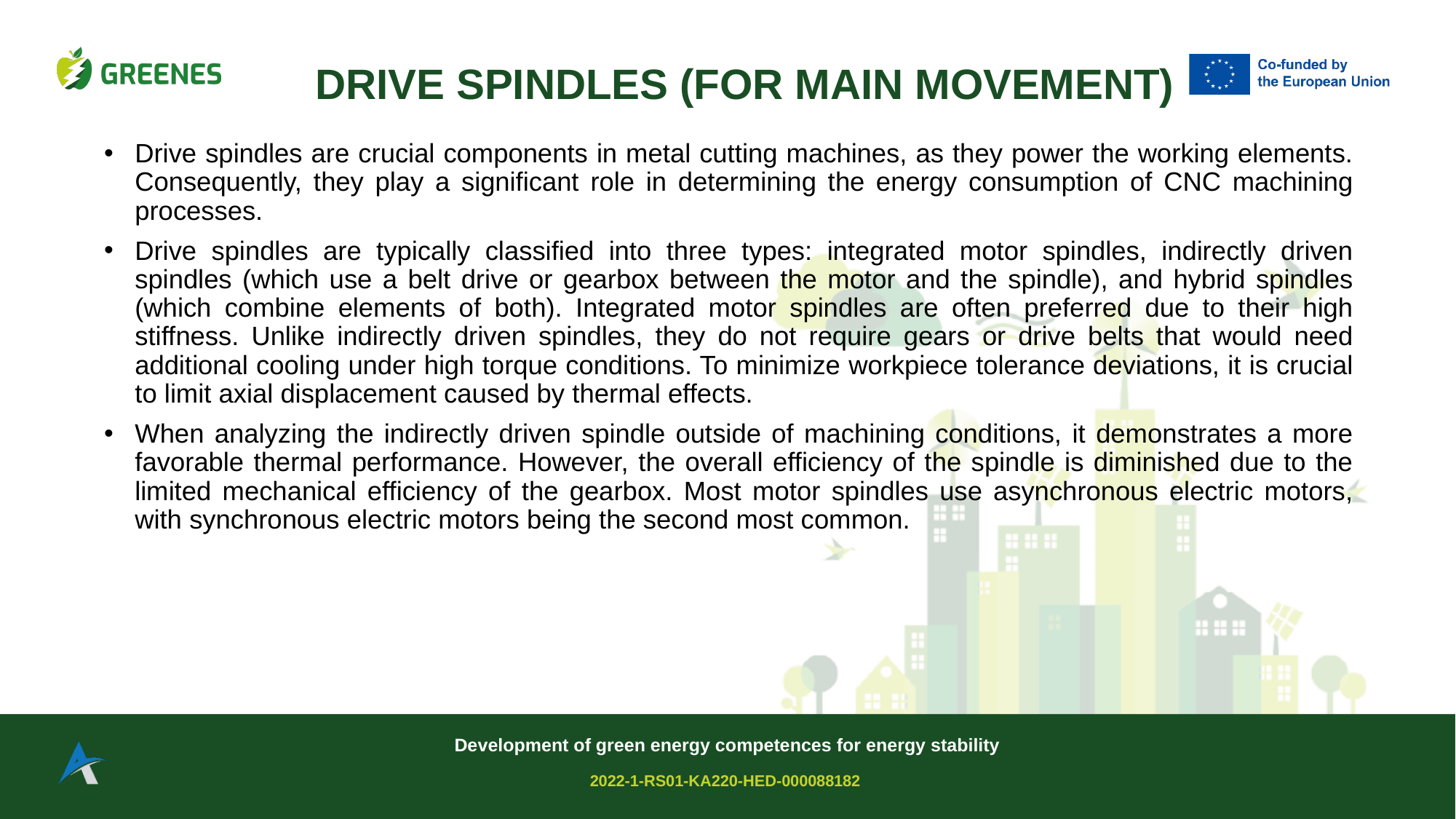

DRIVE SPINDLES (FOR MAIN MOVEMENT)
Drive spindles are crucial components in metal cutting machines, as they power the working elements. Consequently, they play a significant role in determining the energy consumption of CNC machining processes.
Drive spindles are typically classified into three types: integrated motor spindles, indirectly driven spindles (which use a belt drive or gearbox between the motor and the spindle), and hybrid spindles (which combine elements of both). Integrated motor spindles are often preferred due to their high stiffness. Unlike indirectly driven spindles, they do not require gears or drive belts that would need additional cooling under high torque conditions. To minimize workpiece tolerance deviations, it is crucial to limit axial displacement caused by thermal effects.
When analyzing the indirectly driven spindle outside of machining conditions, it demonstrates a more favorable thermal performance. However, the overall efficiency of the spindle is diminished due to the limited mechanical efficiency of the gearbox. Most motor spindles use asynchronous electric motors, with synchronous electric motors being the second most common.